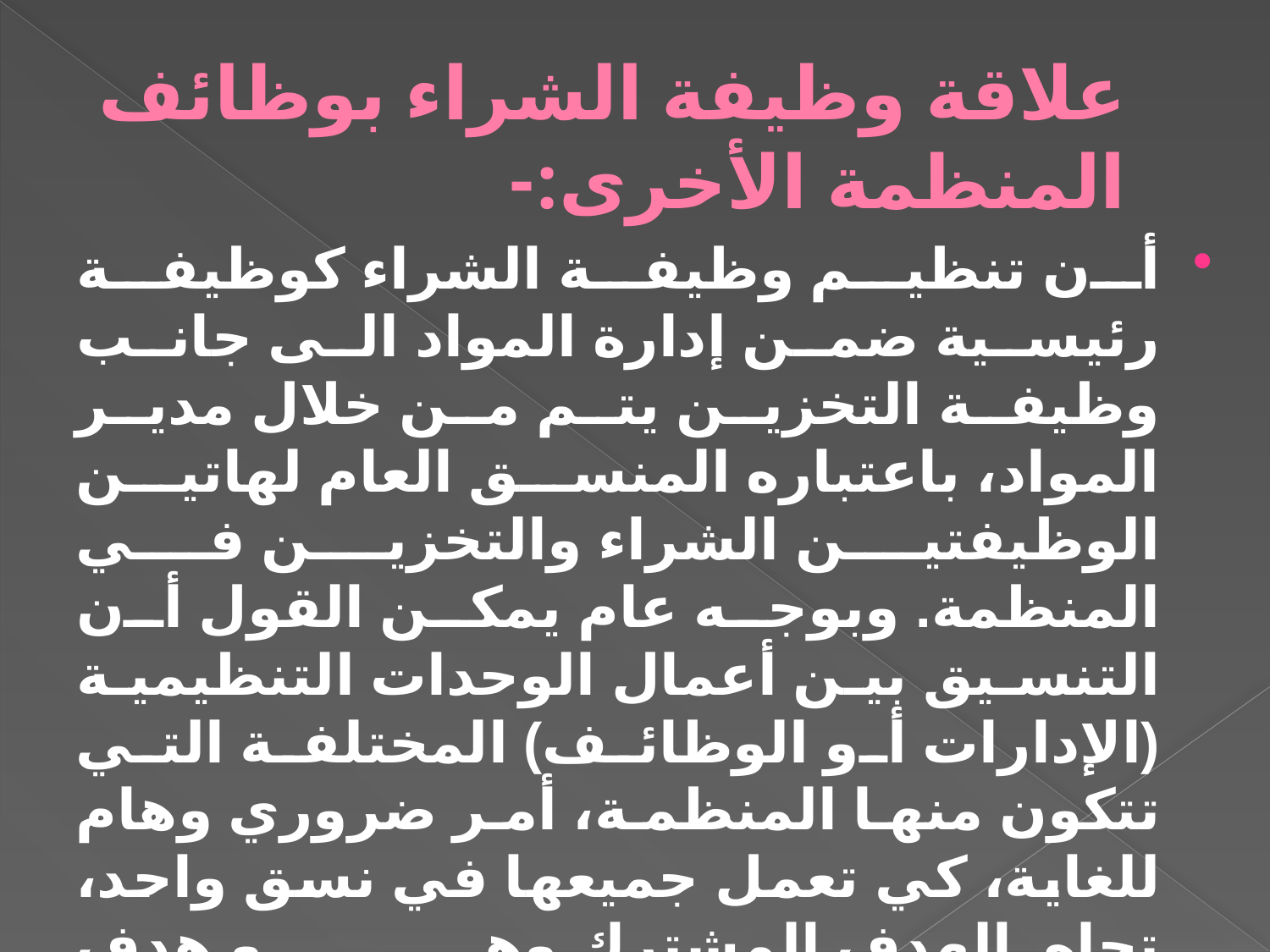

# علاقة وظيفة الشراء بوظائف المنظمة الأخرى:-
أن تنظيم وظيفة الشراء كوظيفة رئيسية ضمن إدارة المواد الى جانب وظيفة التخزين يتم من خلال مدير المواد، باعتباره المنسق العام لهاتين الوظيفتين الشراء والتخزين في المنظمة. وبوجه عام يمكن القول أن التنسيق بين أعمال الوحدات التنظيمية (الإدارات أو الوظائف) المختلفة التي تتكون منها المنظمة، أمر ضروري وهام للغاية، كي تعمل جميعها في نسق واحد، تجاه  الهدف المشترك وهو هدف المنظمة الكلي. بناء على ذلك نجد من الضرورة بمكان ونحن بصدد شرح تنظيم وظيفة الشراء ضمن إدارة المواد أن نعرض لتنظيم علاقة هذه الوظيفة بوظائف المنظمة الأخرى.